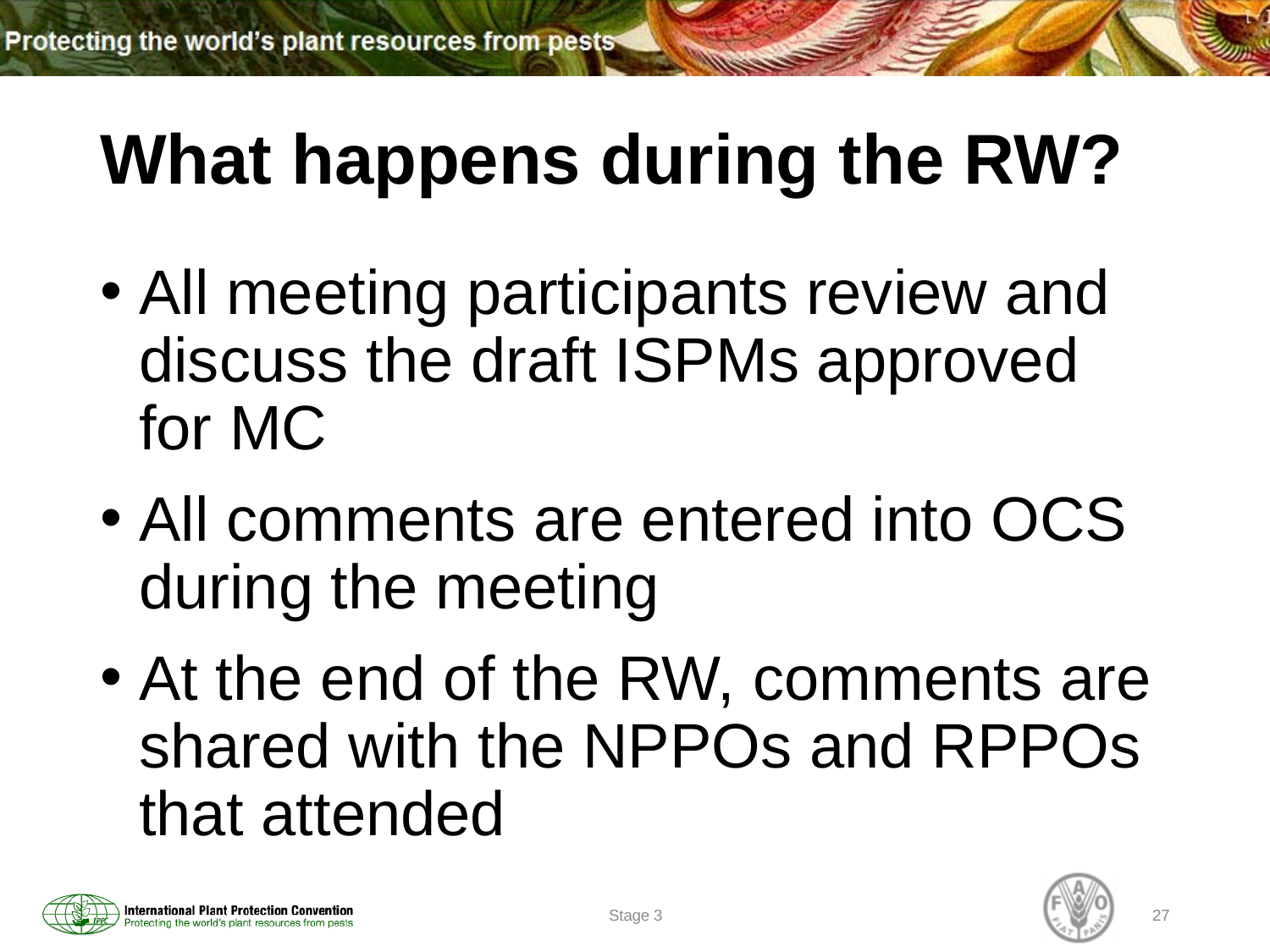

# What happens during the RW?
All meeting participants review and discuss the draft ISPMs approved for MC
All comments are entered into OCS during the meeting
At the end of the RW, comments are shared with the NPPOs and RPPOs that attended
Stage 3
27